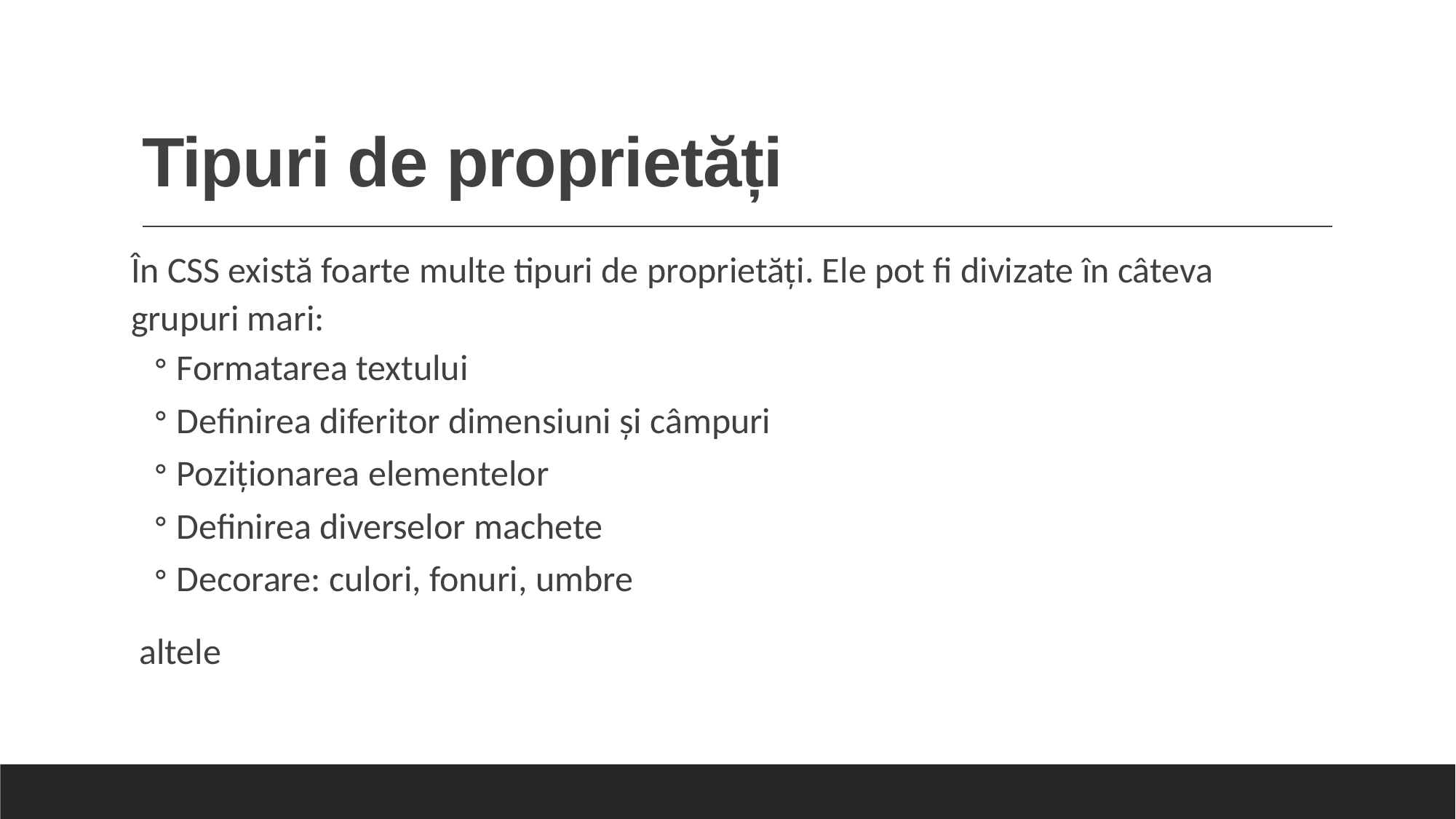

# Tipuri de proprietăți
În CSS există foarte multe tipuri de proprietăți. Ele pot fi divizate în câteva grupuri mari:
Formatarea textului
Definirea diferitor dimensiuni și câmpuri
Poziționarea elementelor
Definirea diverselor machete
Decorare: culori, fonuri, umbre
altele